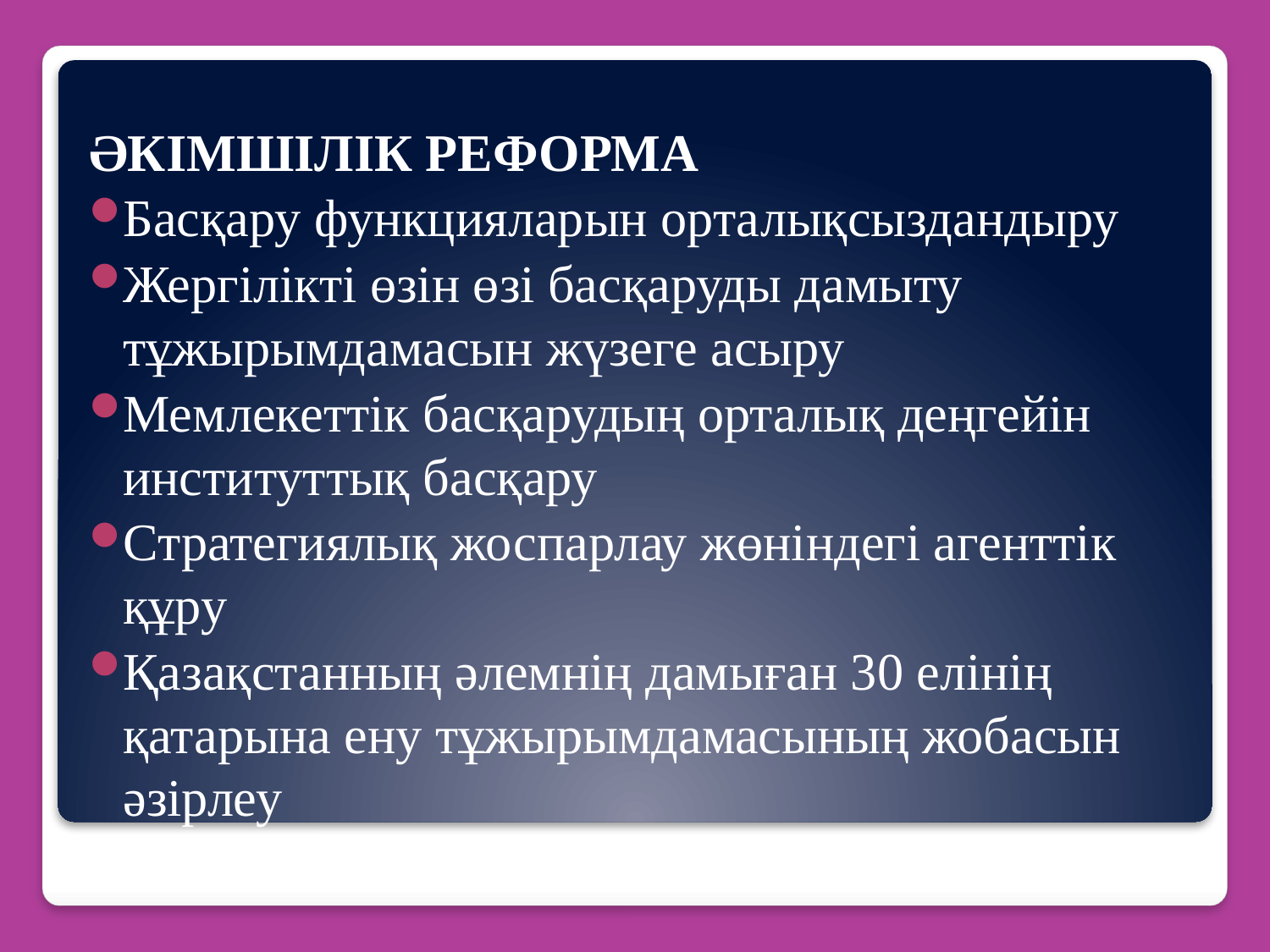

ӘКІМШІЛІК РЕФОРМА
Басқару функцияларын орталықсыздандыру
Жергілікті өзін өзі басқаруды дамыту тұжырымдамасын жүзеге асыру
Мемлекеттік басқарудың орталық деңгейін институттық басқару
Стратегиялық жоспарлау жөніндегі агенттік құру
Қазақстанның әлемнің дамыған 30 елінің қатарына ену тұжырымдамасының жобасын әзірлеу